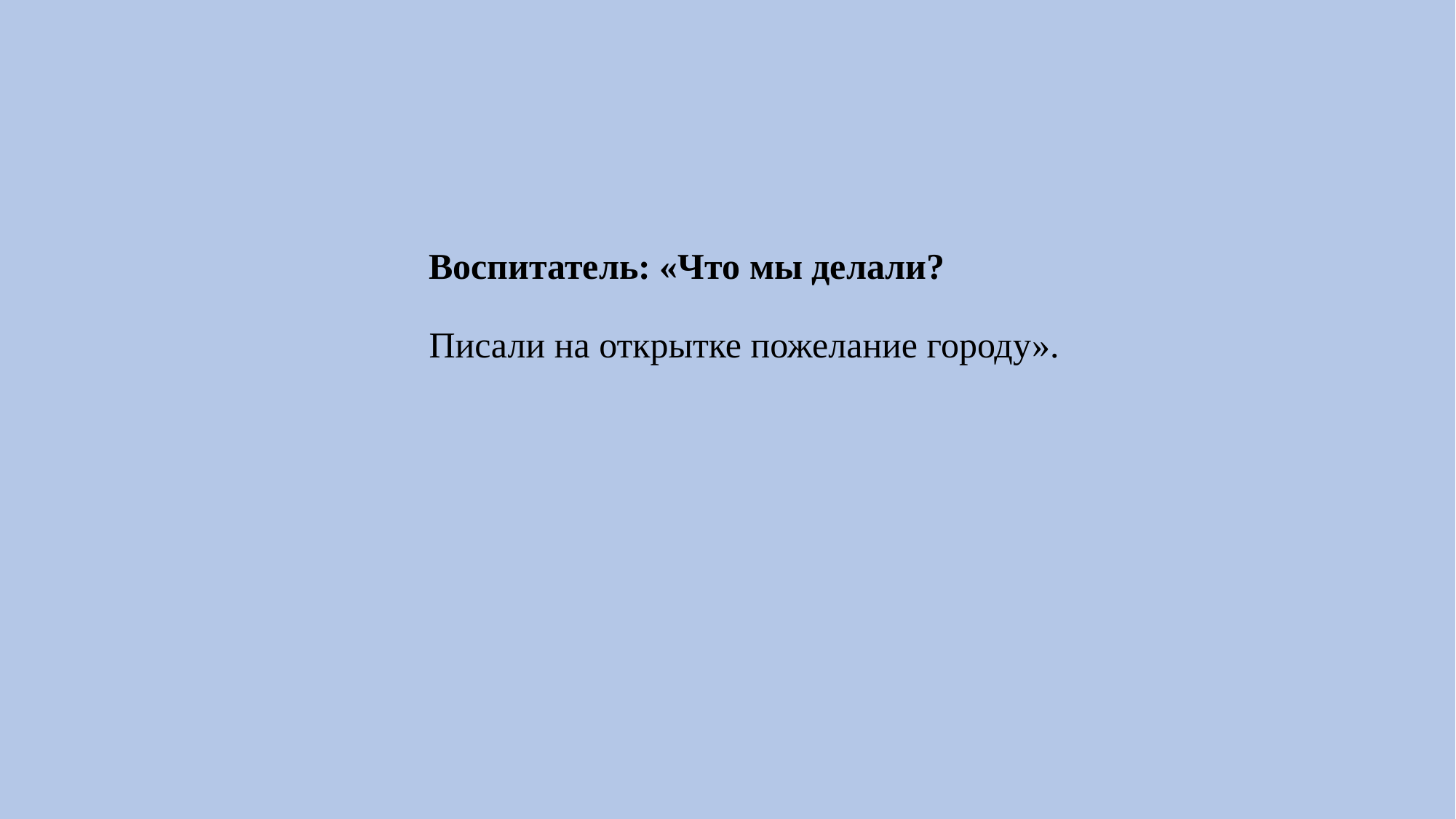

# Воспитатель: «Что мы делали? Писали на открытке пожелание городу».